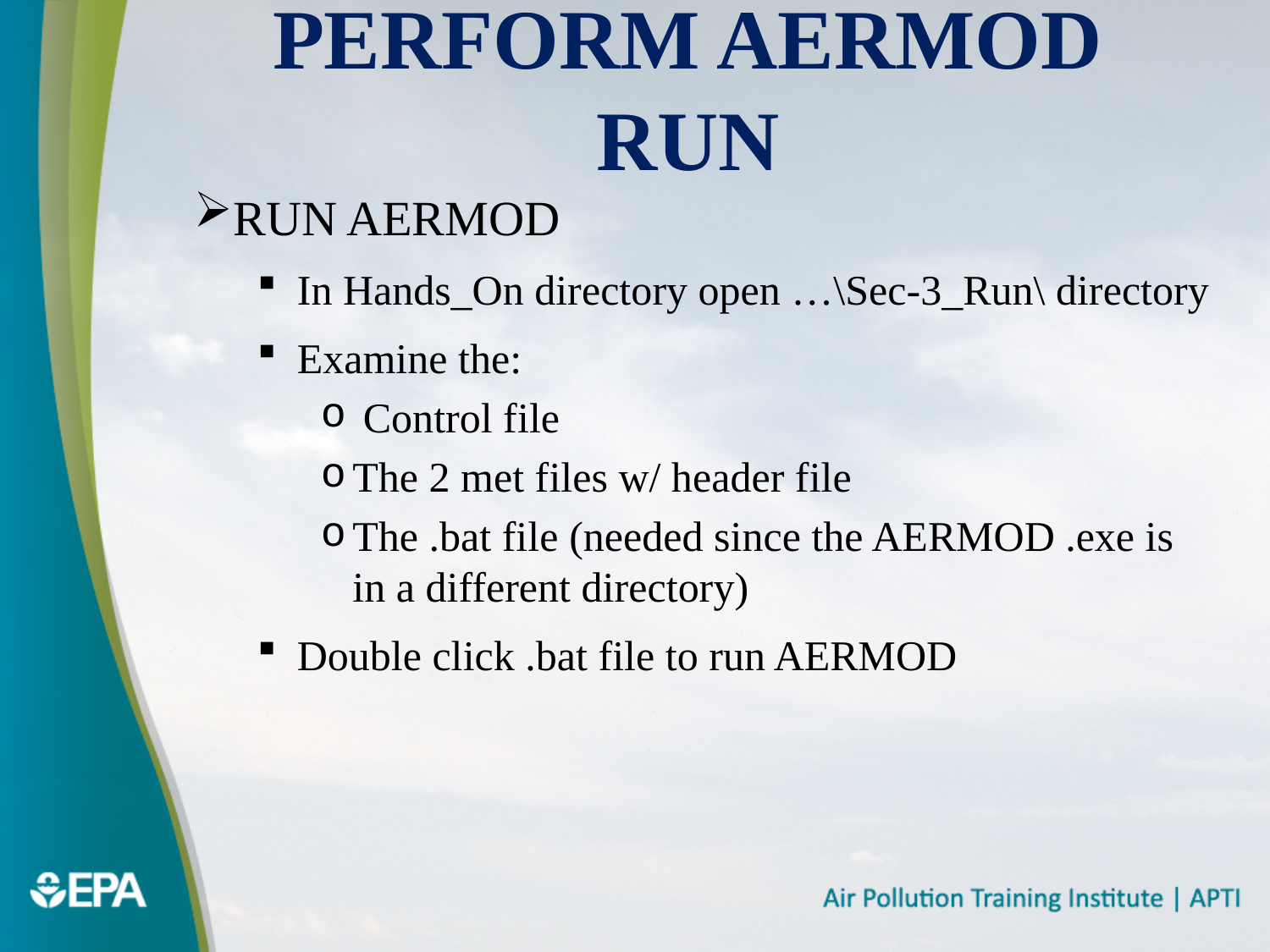

# Perform AERMOD Run
RUN AERMOD
In Hands_On directory open …\Sec-3_Run\ directory
Examine the:
 Control file
The 2 met files w/ header file
The .bat file (needed since the AERMOD .exe is in a different directory)
Double click .bat file to run AERMOD